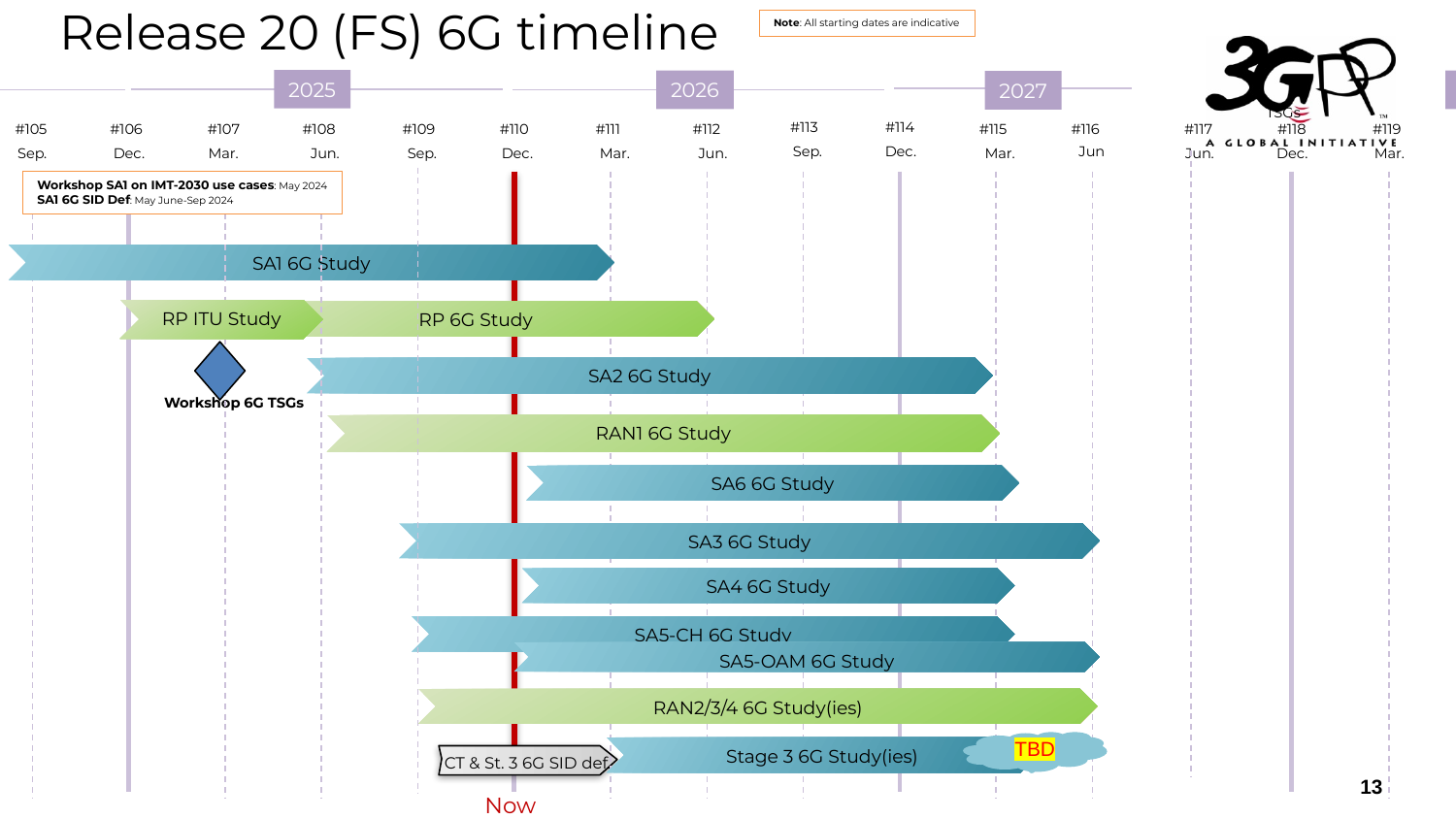

Release 20 (FS) 6G timeline
Note: All starting dates are indicative
2025
2024
2026
2027
TSGs
#113
Sep.
#114
Dec.
#105
Sep.
#106
Dec.
#107
Mar.
#108
Jun.
#109
Sep.
#110
Dec.
#111
Mar.
#112
Jun.
#116
#117
Jun.
#118
Dec.
#119
Mar.
#115
Jun
Mar.
Workshop SA1 on IMT-2030 use cases: May 2024
SA1 6G SID Def: May June-Sep 2024
SA1 6G Study
RP ITU Study
RP 6G Study

SA2 6G Study
Workshop 6G TSGs
RAN1 6G Study
SA6 6G Study
SA3 6G Study
SA4 6G Study
SA5-CH 6G Study
SA5-OAM 6G Study
RAN2/3/4 6G Study(ies)
TBD

TBD
Stage 3 6G Study(ies)
CT & St. 3 6G SID def.
Now